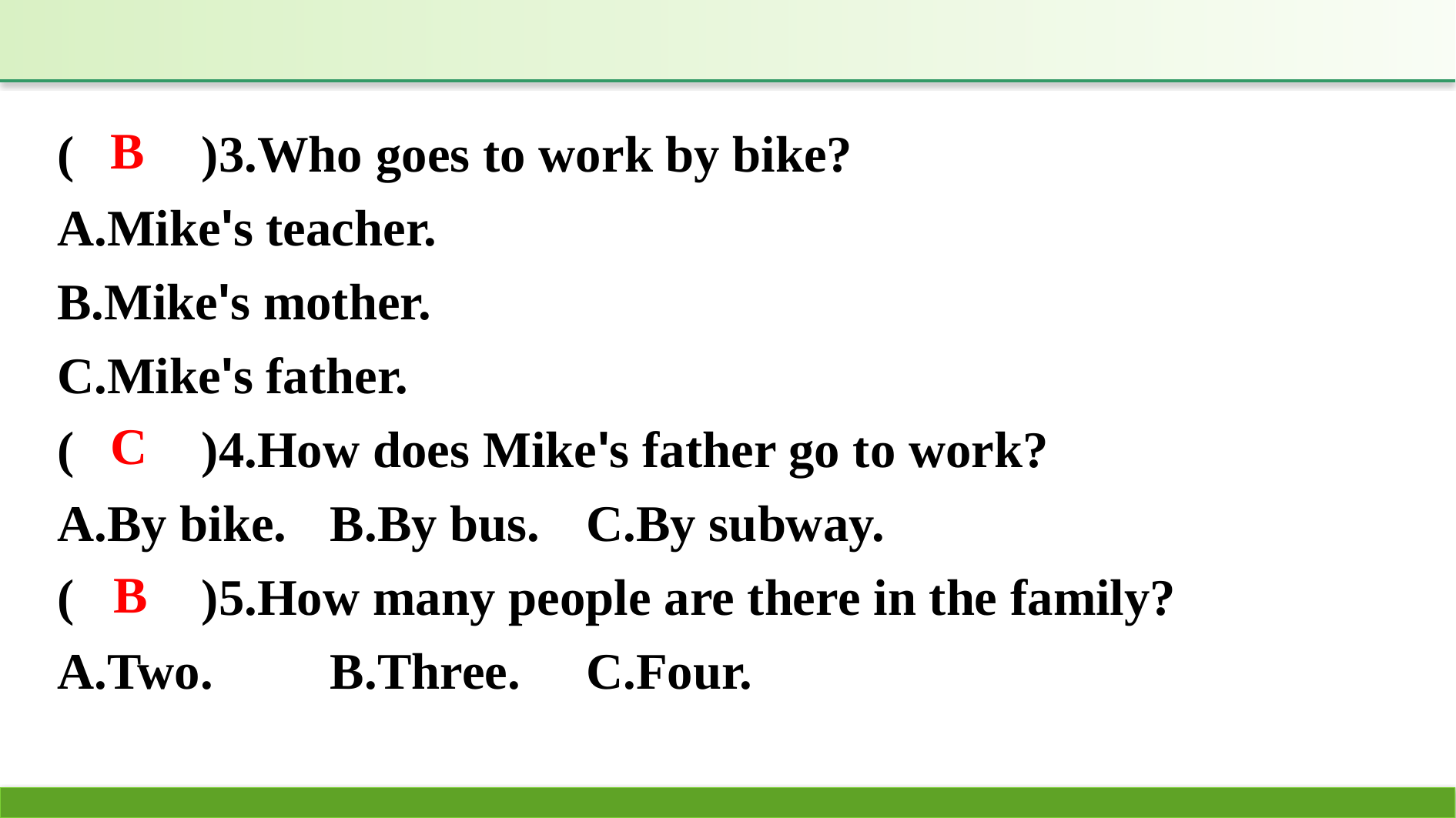

(　　)3.Who goes to work by bike?
A.Mike's teacher.
B.Mike's mother.
C.Mike's father.
(　　)4.How does Mike's father go to work?
A.By bike. 	B.By bus. 	C.By subway.
(　　)5.How many people are there in the family?
A.Two. 	B.Three. 	C.Four.
B

C
B